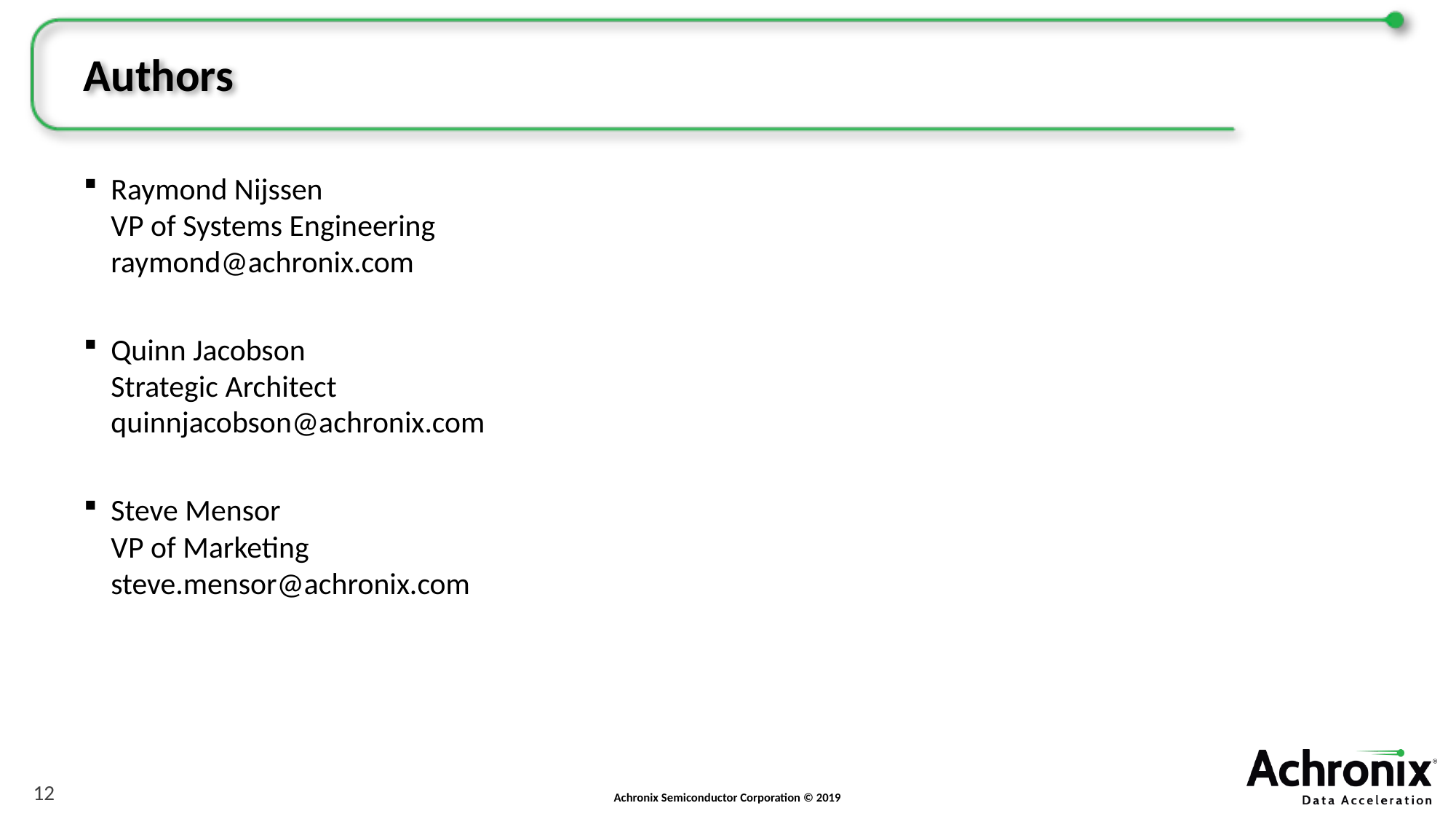

# Authors
Raymond Nijssen
VP of Systems Engineering
raymond@achronix.com

Quinn Jacobson
Strategic Architect
quinnjacobson@achronix.com

Steve Mensor
VP of Marketing
steve.mensor@achronix.com

12